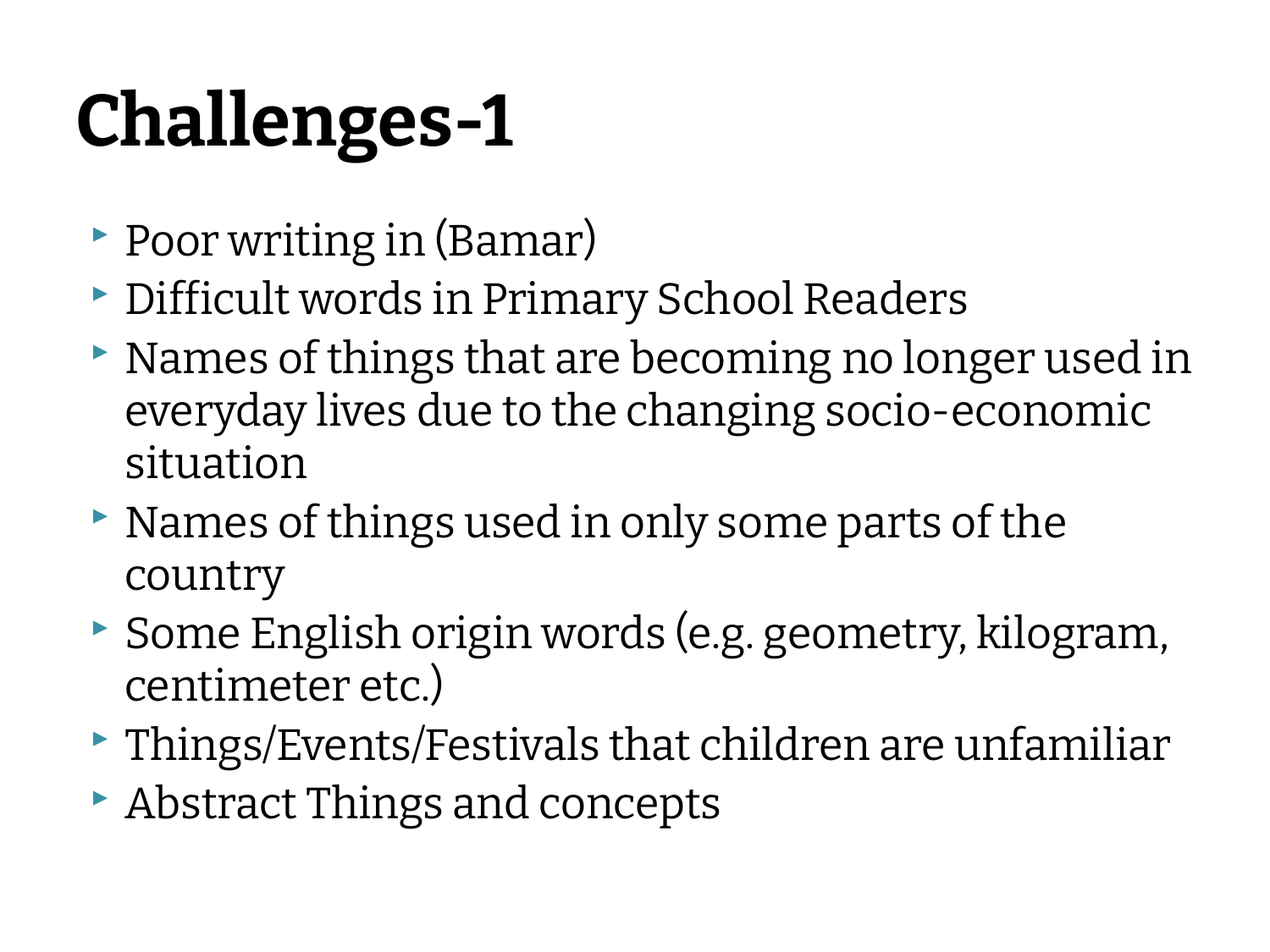

# Challenges-1
Poor writing in (Bamar)
Difficult words in Primary School Readers
Names of things that are becoming no longer used in everyday lives due to the changing socio-economic situation
Names of things used in only some parts of the country
Some English origin words (e.g. geometry, kilogram, centimeter etc.)
Things/Events/Festivals that children are unfamiliar
Abstract Things and concepts